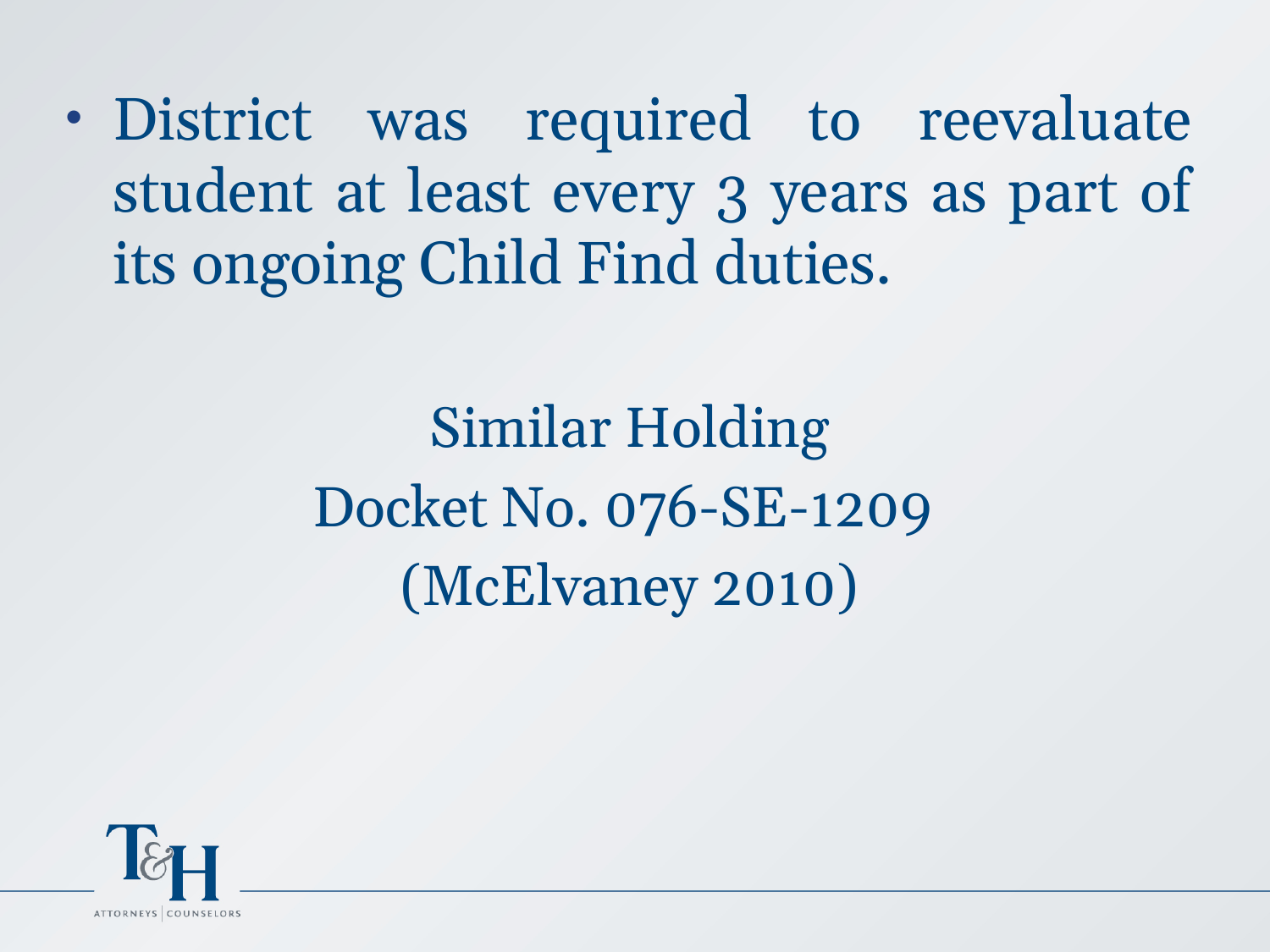

District was required to reevaluate student at least every 3 years as part of its ongoing Child Find duties.

Similar Holding
Docket No. 076-SE-1209
(McElvaney 2010)